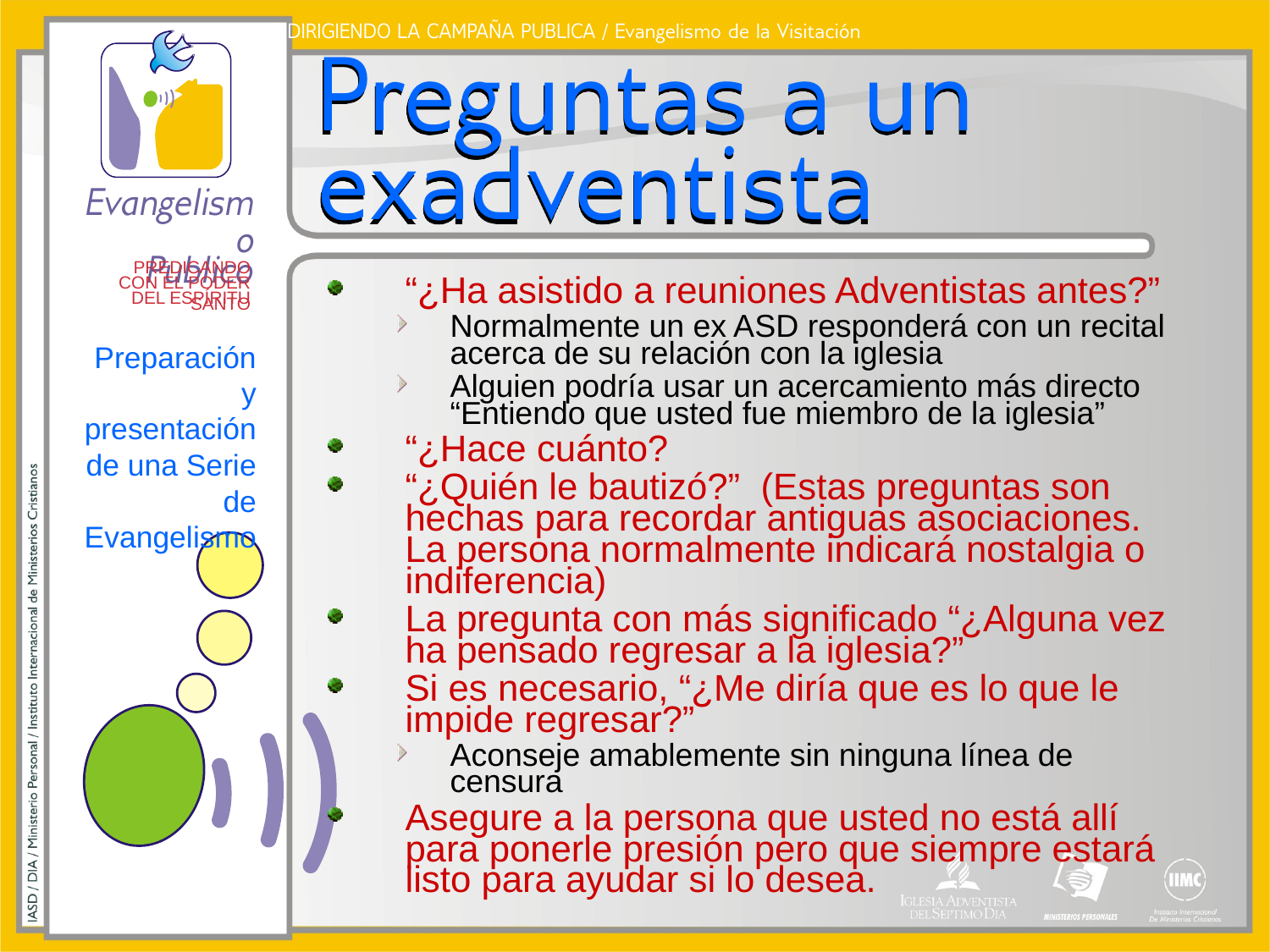

DIRIGIENDO LA CAMPAÑA PUBLICA / Evangelismo de la Visitación
# Preguntas a un exadventista
“¿Ha asistido a reuniones Adventistas antes?”
Normalmente un ex ASD responderá con un recital acerca de su relación con la iglesia
Alguien podría usar un acercamiento más directo “Entiendo que usted fue miembro de la iglesia”
“¿Hace cuánto?
“¿Quién le bautizó?”  (Estas preguntas son hechas para recordar antiguas asociaciones.  La persona normalmente indicará nostalgia o indiferencia)
La pregunta con más significado “¿Alguna vez ha pensado regresar a la iglesia?”
Si es necesario, “¿Me diría que es lo que le impide regresar?”
Aconseje amablemente sin ninguna línea de censura
Asegure a la persona que usted no está allí para ponerle presión pero que siempre estará listo para ayudar si lo desea.